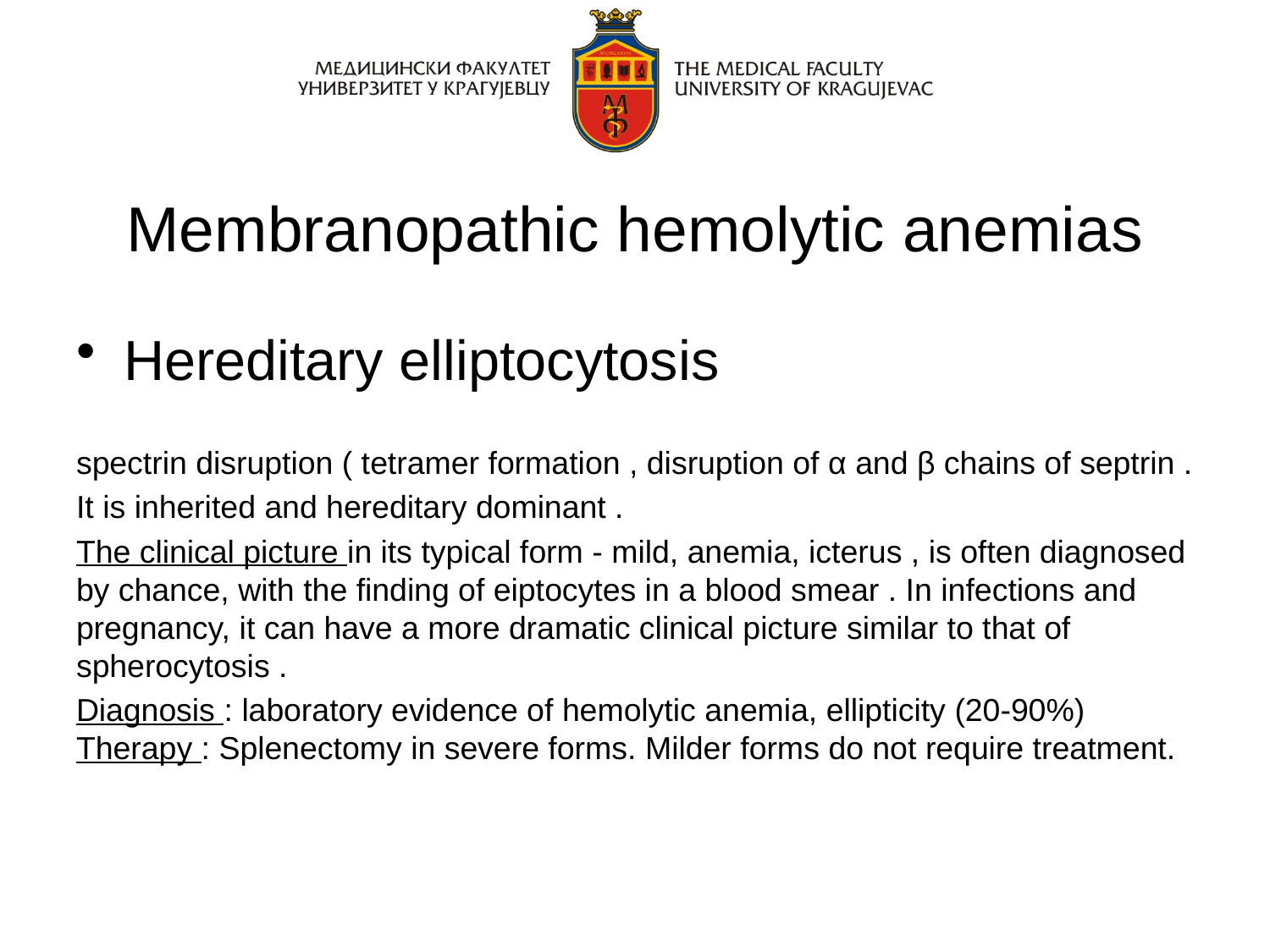

# Membranopathic hemolytic anemias
Hereditary elliptocytosis

spectrin disruption ( tetramer formation , disruption of α and β chains of septrin .
It is inherited and hereditary dominant .
The clinical picture in its typical form - mild, anemia, icterus , is often diagnosed by chance, with the finding of eiptocytes in a blood smear . In infections and pregnancy, it can have a more dramatic clinical picture similar to that of spherocytosis .
Diagnosis : laboratory evidence of hemolytic anemia, ellipticity (20-90%) Therapy : Splenectomy in severe forms. Milder forms do not require treatment.